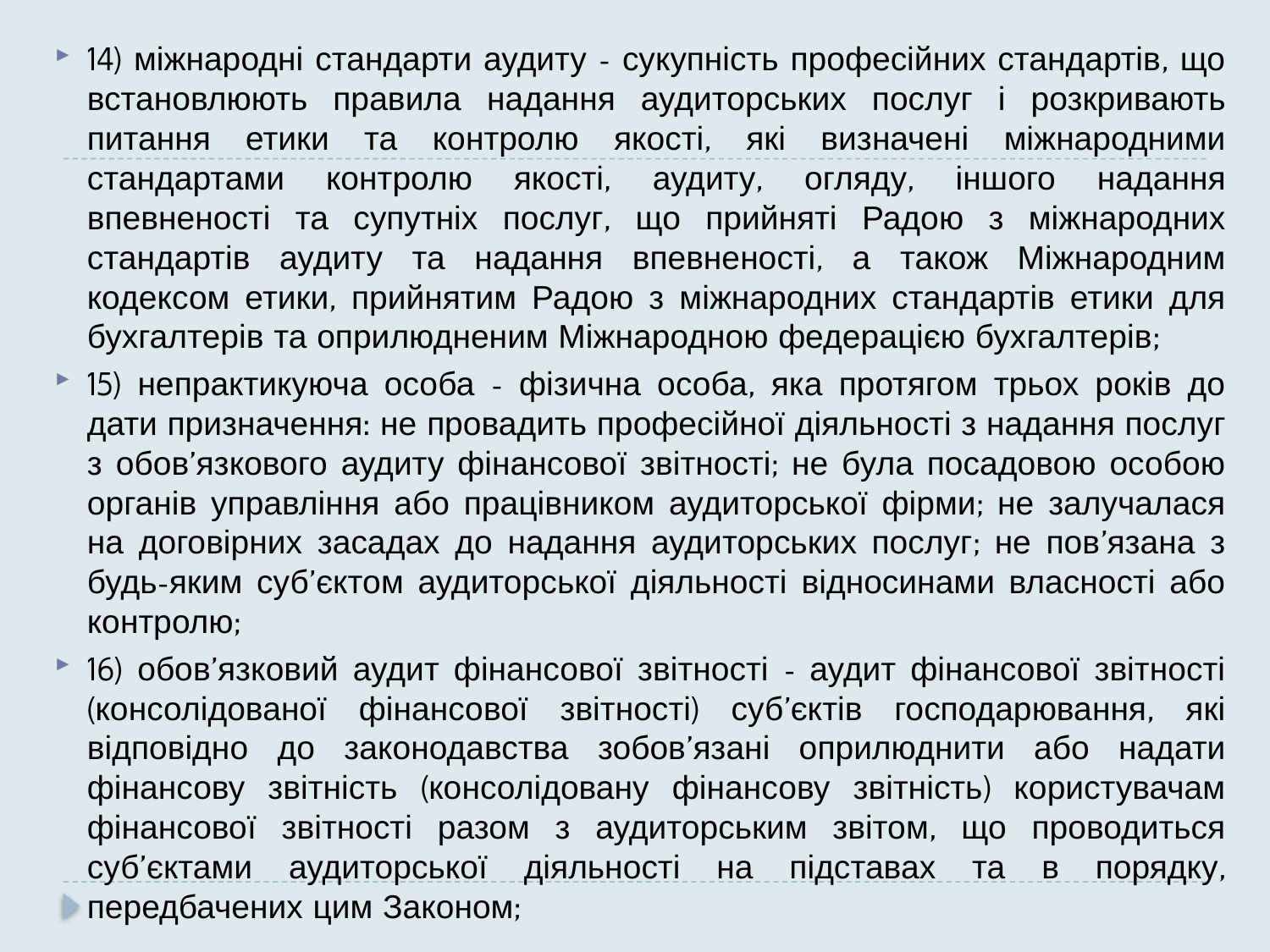

14) міжнародні стандарти аудиту - сукупність професійних стандартів, що встановлюють правила надання аудиторських послуг і розкривають питання етики та контролю якості, які визначені міжнародними стандартами контролю якості, аудиту, огляду, іншого надання впевненості та супутніх послуг, що прийняті Радою з міжнародних стандартів аудиту та надання впевненості, а також Міжнародним кодексом етики, прийнятим Радою з міжнародних стандартів етики для бухгалтерів та оприлюдненим Міжнародною федерацією бухгалтерів;
15) непрактикуюча особа - фізична особа, яка протягом трьох років до дати призначення: не провадить професійної діяльності з надання послуг з обов’язкового аудиту фінансової звітності; не була посадовою особою органів управління або працівником аудиторської фірми; не залучалася на договірних засадах до надання аудиторських послуг; не пов’язана з будь-яким суб’єктом аудиторської діяльності відносинами власності або контролю;
16) обов’язковий аудит фінансової звітності - аудит фінансової звітності (консолідованої фінансової звітності) суб’єктів господарювання, які відповідно до законодавства зобов’язані оприлюднити або надати фінансову звітність (консолідовану фінансову звітність) користувачам фінансової звітності разом з аудиторським звітом, що проводиться суб’єктами аудиторської діяльності на підставах та в порядку, передбачених цим Законом;